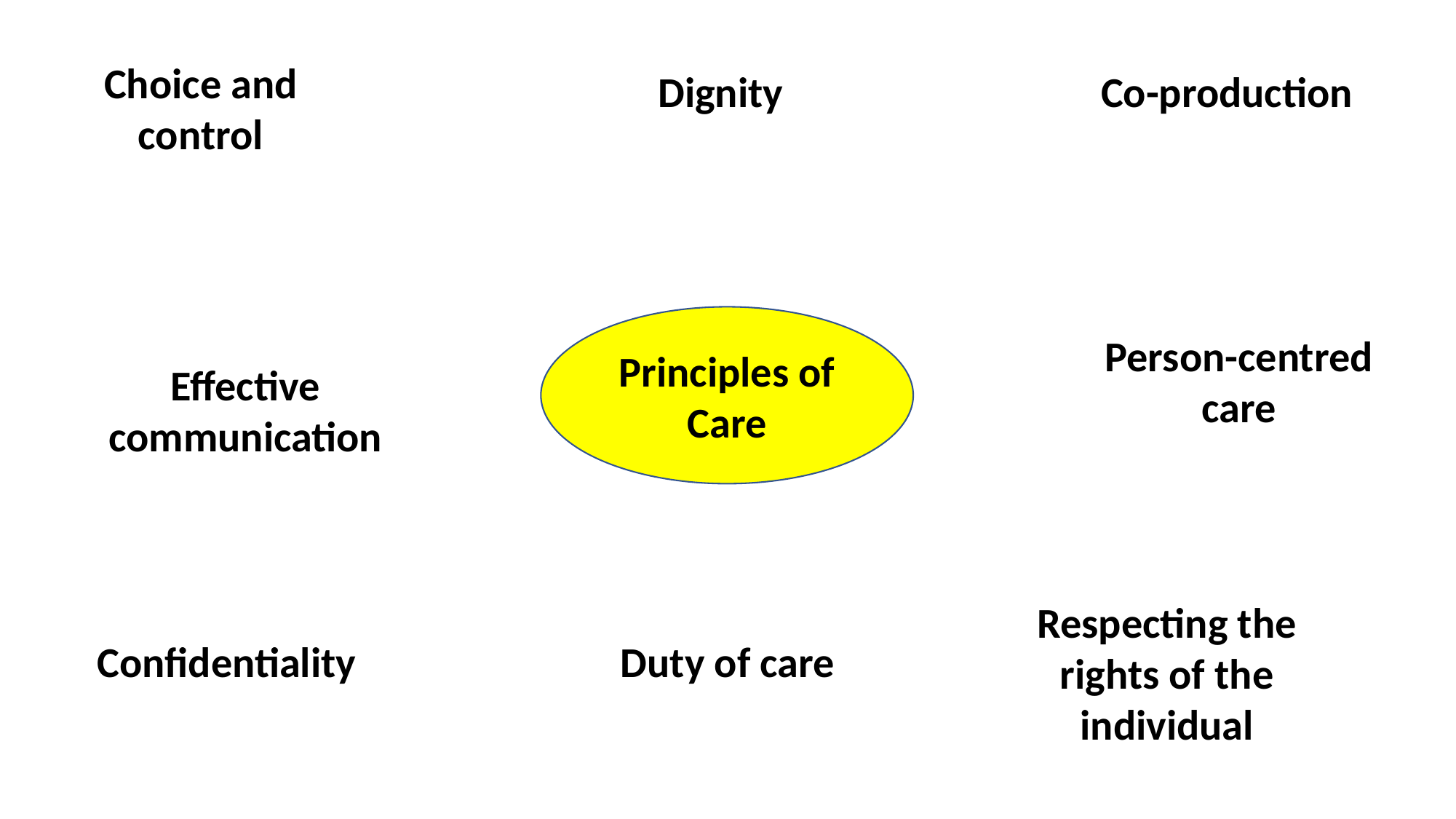

Choice and control​
Dignity​
Co-production​
Principles of Care
Person-centred care
Effective communication​
Respecting the rights of the individual​
Confidentiality​
Duty of care​